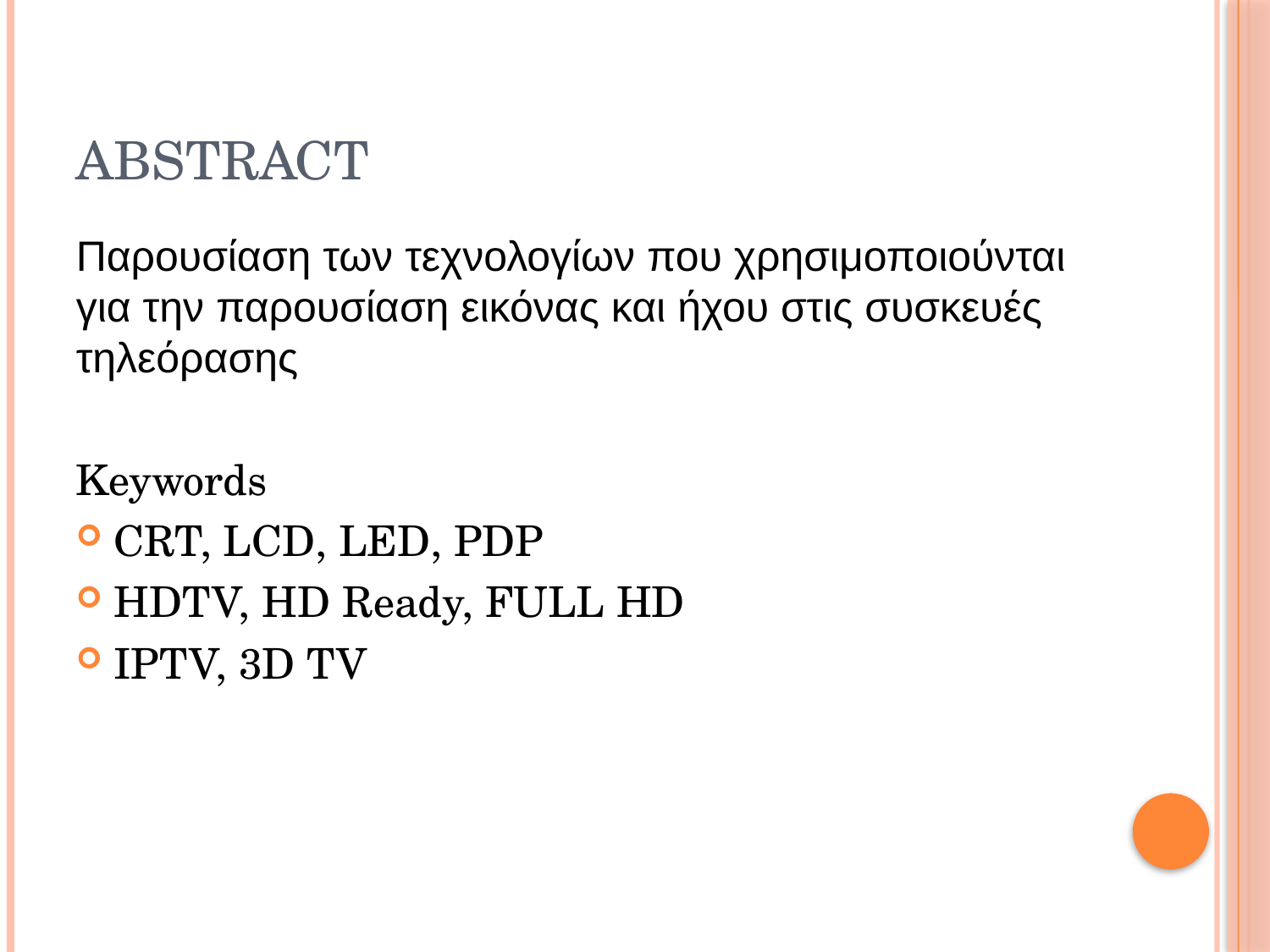

# Abstract
Παρουσίαση των τεχνολογίων που χρησιμοποιούνται για την παρουσίαση εικόνας και ήχου στις συσκευές τηλεόρασης

Keywords
CRT, LCD, LED, PDP
HDTV, HD Ready, FULL HD
IPTV, 3D TV